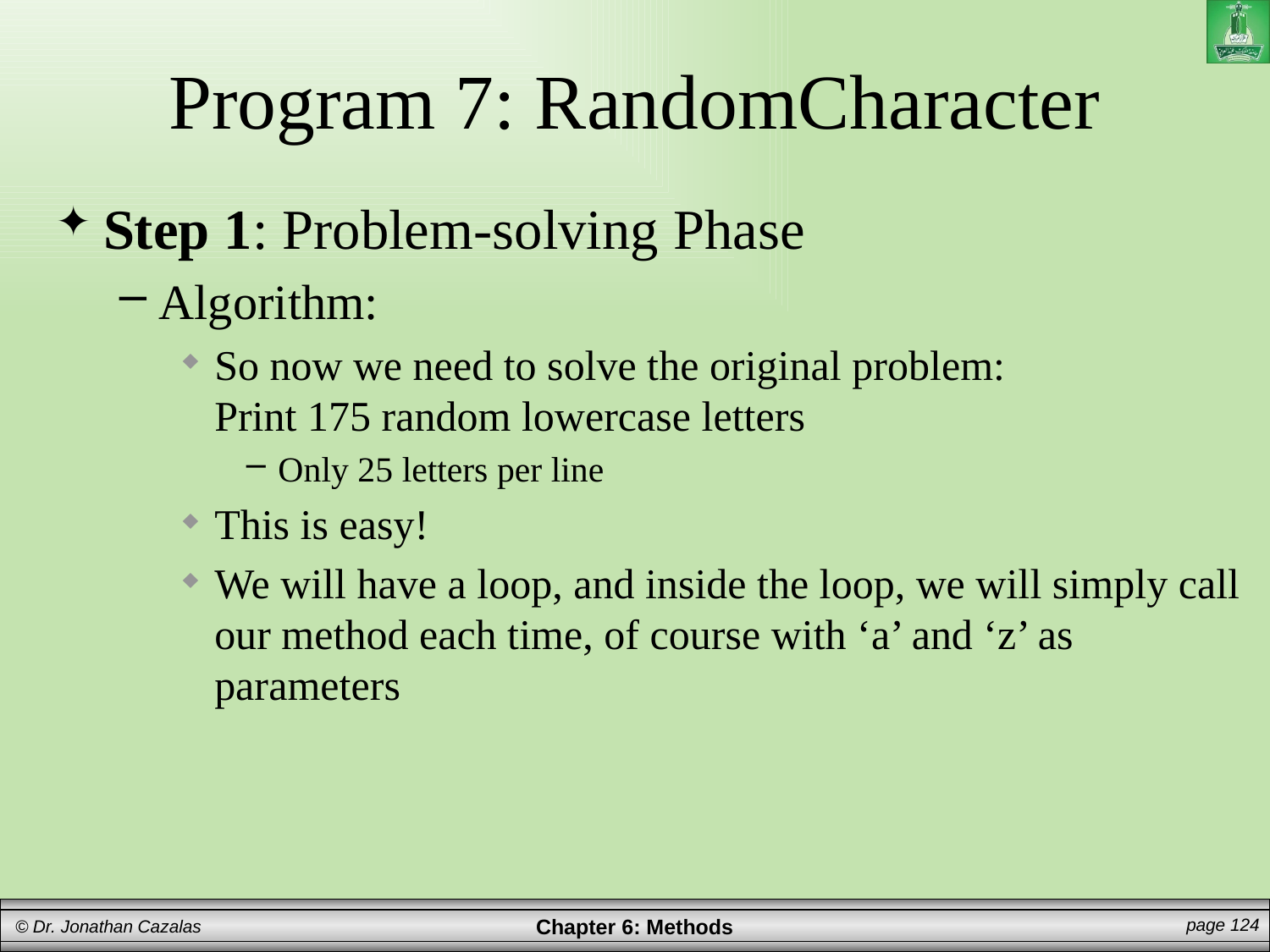

# Program 7: RandomCharacter
Step 1: Problem-solving Phase
Algorithm:
So now we need to solve the original problem:
Print 175 random lowercase letters
Only 25 letters per line
This is easy!
We will have a loop, and inside the loop, we will simply call our method each time, of course with ‘a’ and ‘z’ as parameters